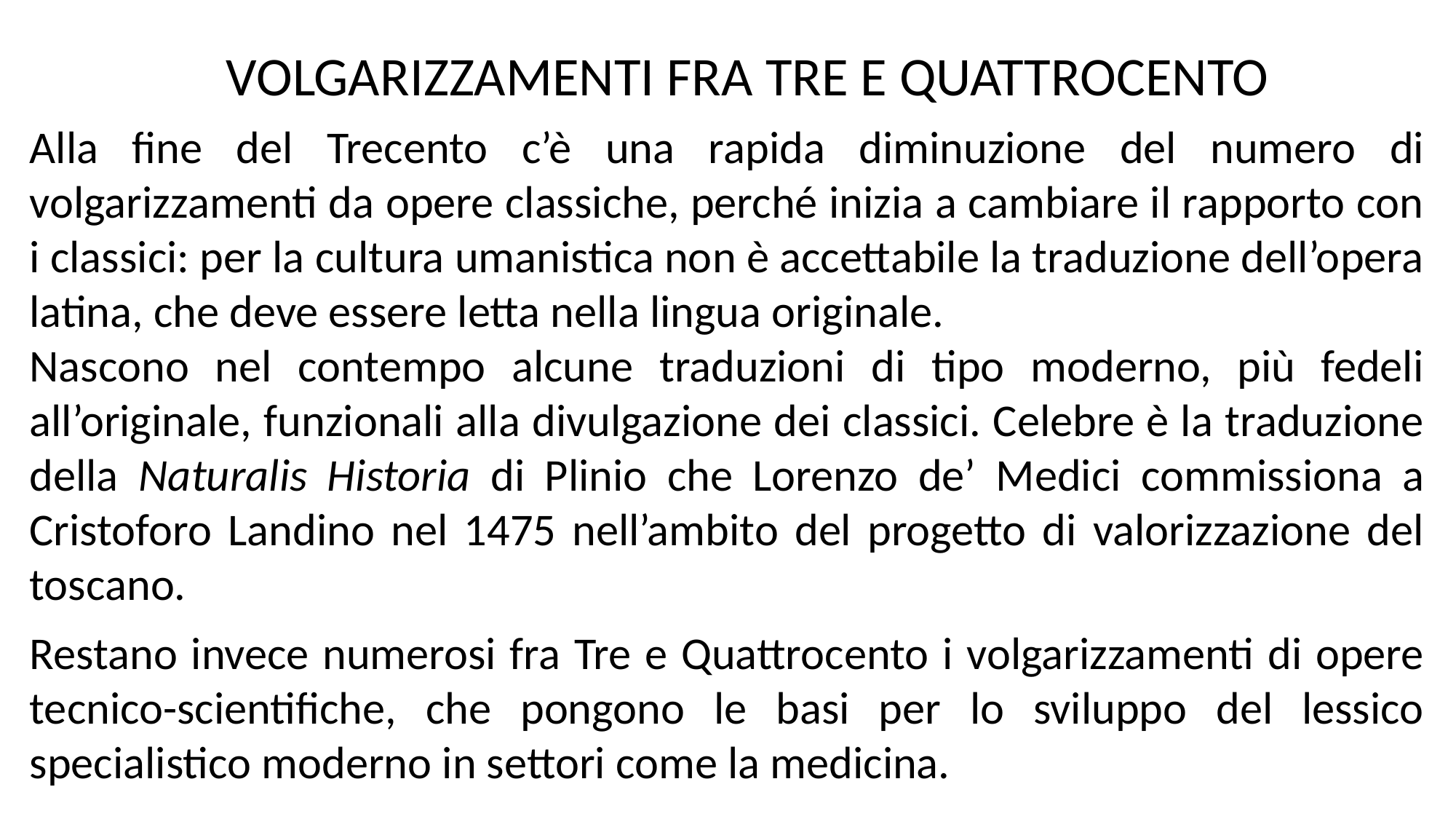

VOLGARIZZAMENTI FRA TRE E QUATTROCENTO
Alla fine del Trecento c’è una rapida diminuzione del numero di volgarizzamenti da opere classiche, perché inizia a cambiare il rapporto con i classici: per la cultura umanistica non è accettabile la traduzione dell’opera latina, che deve essere letta nella lingua originale.
Nascono nel contempo alcune traduzioni di tipo moderno, più fedeli all’originale, funzionali alla divulgazione dei classici. Celebre è la traduzione della Naturalis Historia di Plinio che Lorenzo de’ Medici commissiona a Cristoforo Landino nel 1475 nell’ambito del progetto di valorizzazione del toscano.

Restano invece numerosi fra Tre e Quattrocento i volgarizzamenti di opere tecnico-scientifiche, che pongono le basi per lo sviluppo del lessico specialistico moderno in settori come la medicina.